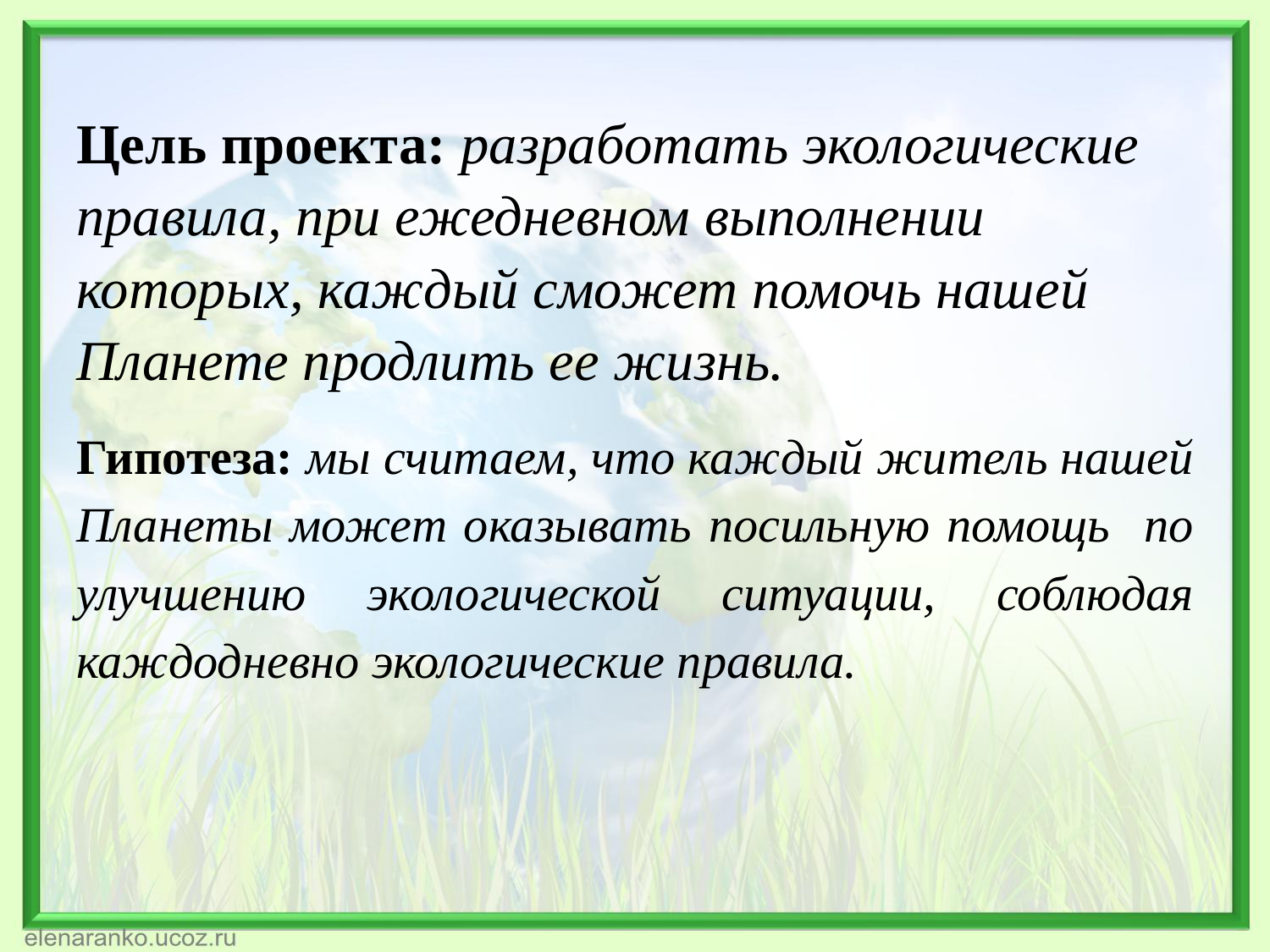

#
Цель проекта: разработать экологические правила, при ежедневном выполнении которых, каждый сможет помочь нашей Планете продлить ее жизнь.
Гипотеза: мы считаем, что каждый житель нашей Планеты может оказывать посильную помощь  по улучшению экологической ситуации, соблюдая каждодневно экологические правила.